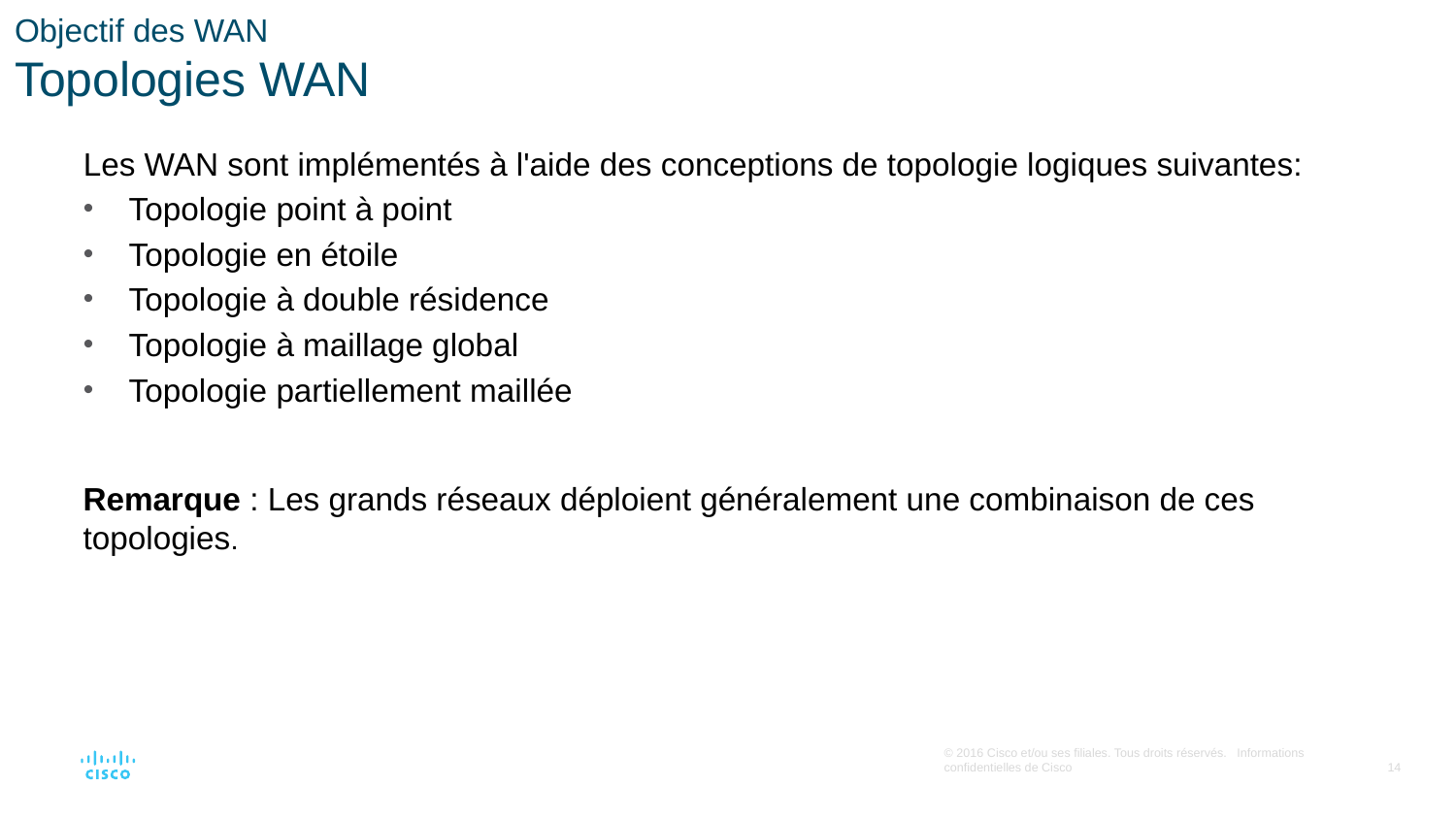

# Objectif des WAN Topologies WAN
Les WAN sont implémentés à l'aide des conceptions de topologie logiques suivantes:
Topologie point à point
Topologie en étoile
Topologie à double résidence
Topologie à maillage global
Topologie partiellement maillée

Remarque : Les grands réseaux déploient généralement une combinaison de ces topologies.